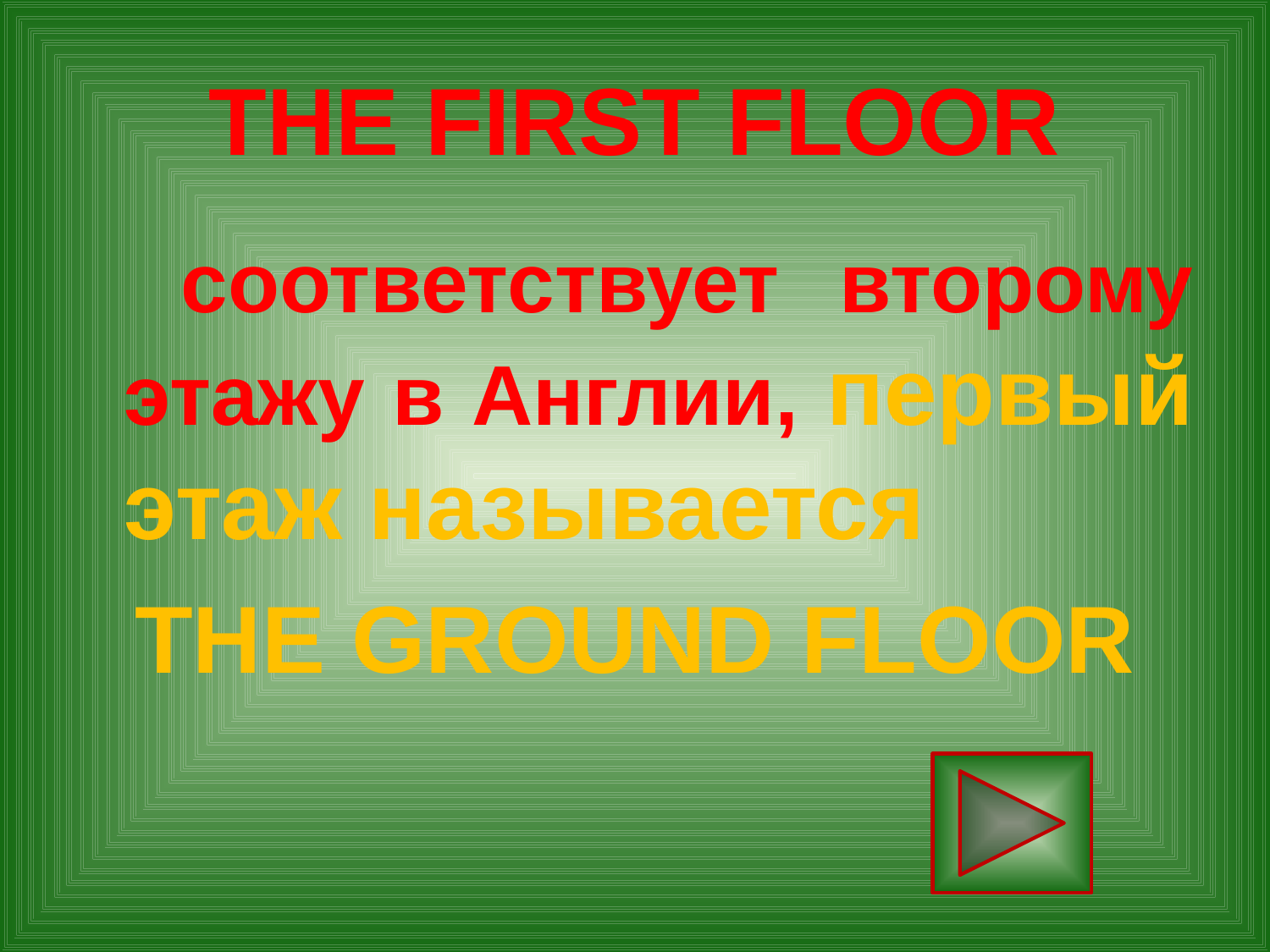

# THE FIRST FLOOR
  соответствует второму этажу в Англии, первый этаж называется
THE GROUND FLOOR